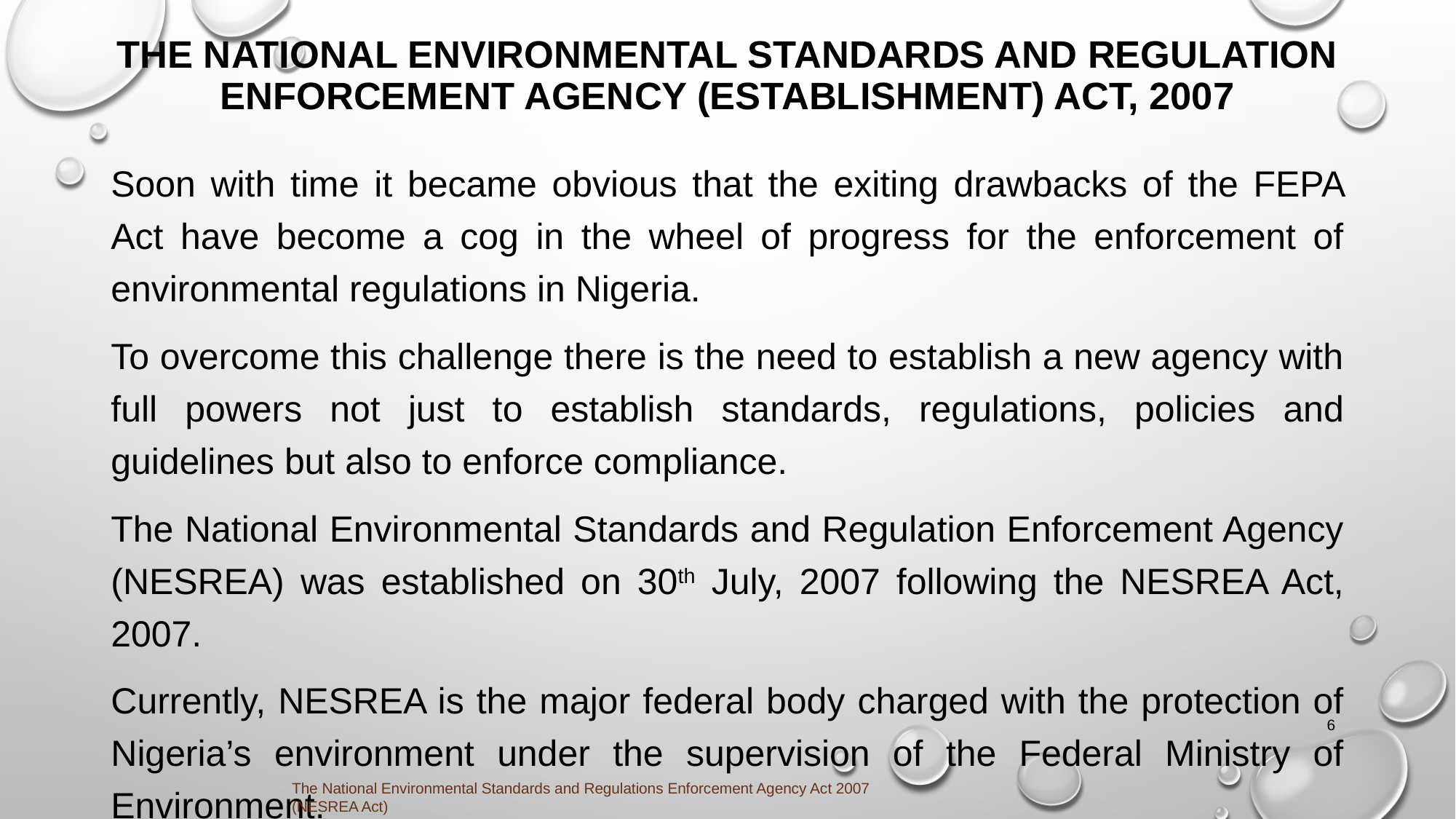

# The National Environmental Standards and Regulation Enforcement Agency (establishment) act, 2007
Soon with time it became obvious that the exiting drawbacks of the FEPA Act have become a cog in the wheel of progress for the enforcement of environmental regulations in Nigeria.
To overcome this challenge there is the need to establish a new agency with full powers not just to establish standards, regulations, policies and guidelines but also to enforce compliance.
The National Environmental Standards and Regulation Enforcement Agency (NESREA) was established on 30th July, 2007 following the NESREA Act, 2007.
Currently, NESREA is the major federal body charged with the protection of Nigeria’s environment under the supervision of the Federal Ministry of Environment.

6
The National Environmental Standards and Regulations Enforcement Agency Act 2007 (NESREA Act)